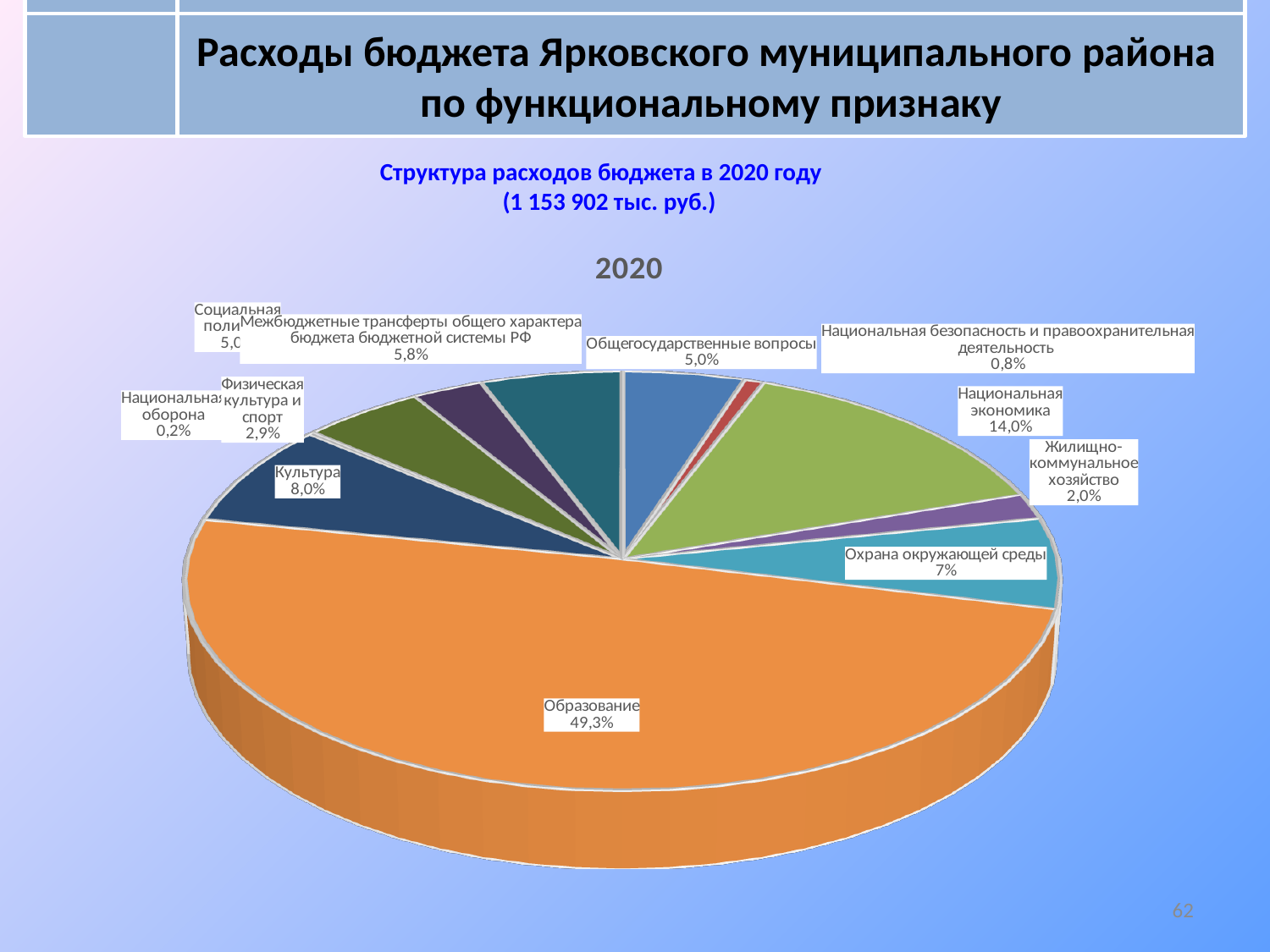

Расходы бюджета Ярковского муниципального района
по функциональному признаку
# Структура расходов бюджета в 2020 году (1 153 902 тыс. руб.)

[unsupported chart]

62